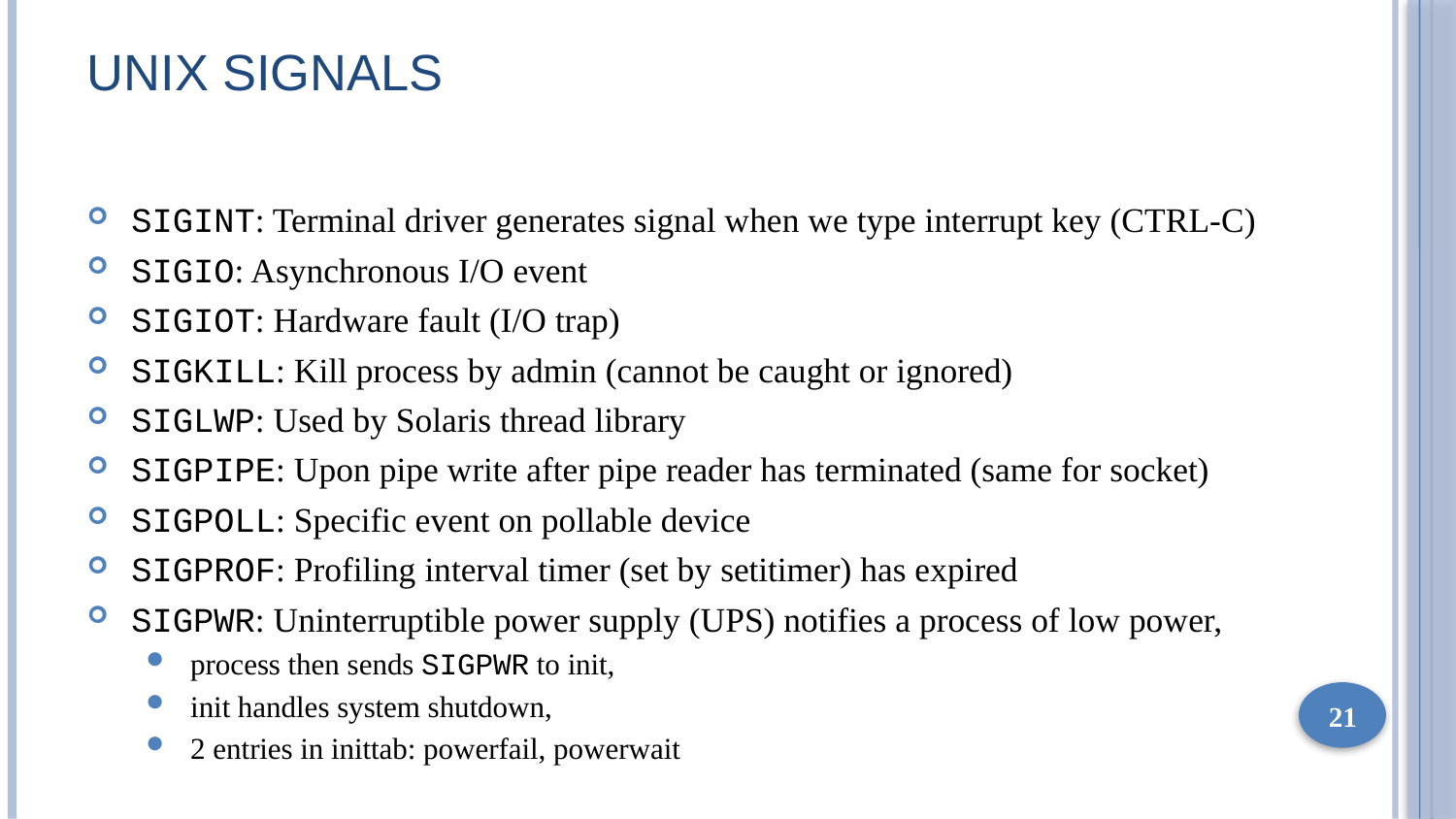

# UNIX SIGNALS
SIGINT: Terminal driver generates signal when we type interrupt key (CTRL-C)
SIGIO: Asynchronous I/O event
SIGIOT: Hardware fault (I/O trap)
SIGKILL: Kill process by admin (cannot be caught or ignored)
SIGLWP: Used by Solaris thread library
SIGPIPE: Upon pipe write after pipe reader has terminated (same for socket)
SIGPOLL: Specific event on pollable device
SIGPROF: Profiling interval timer (set by setitimer) has expired
SIGPWR: Uninterruptible power supply (UPS) notifies a process of low power,
process then sends SIGPWR to init,
init handles system shutdown,
2 entries in inittab: powerfail, powerwait
21